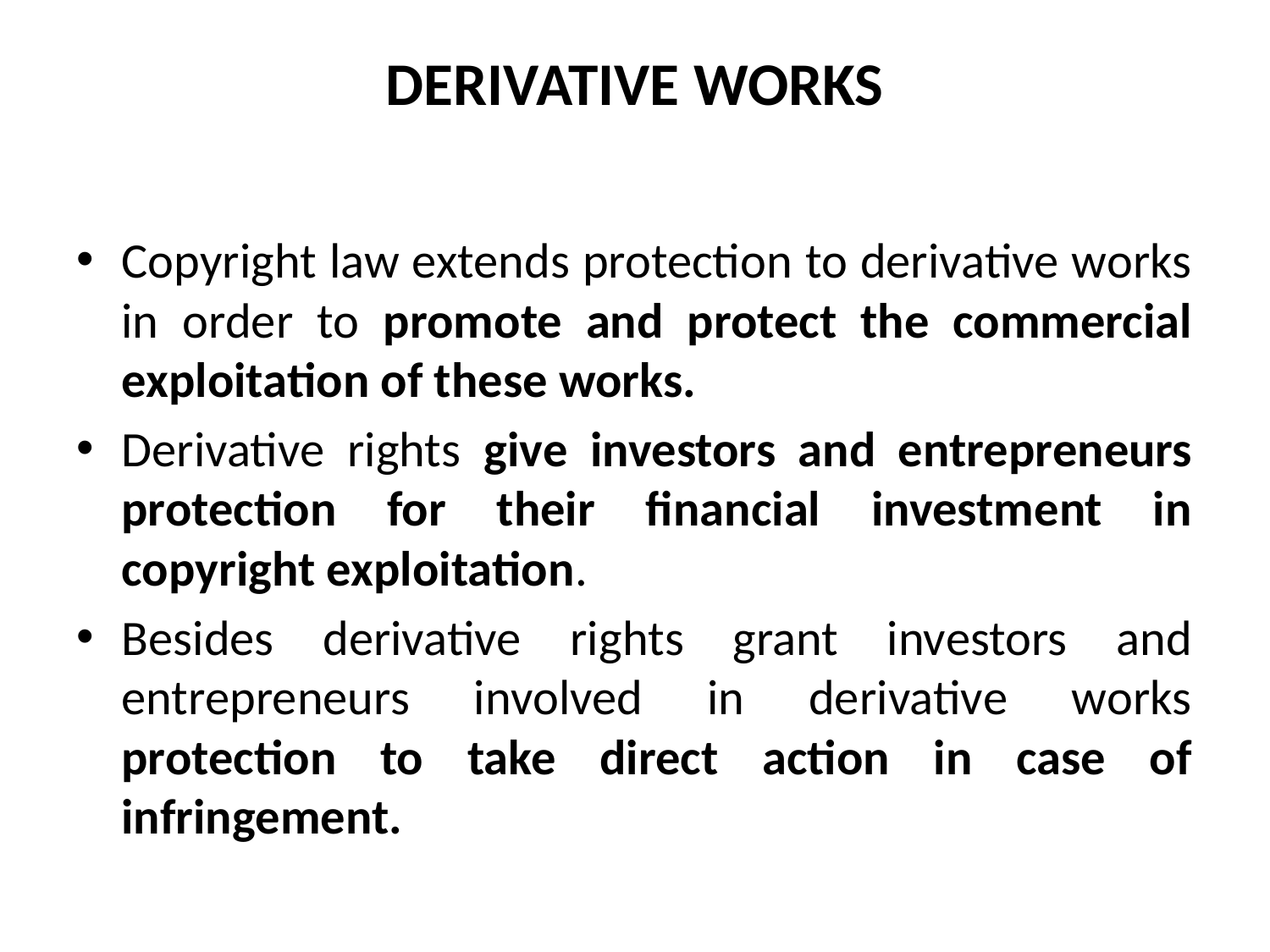

# DERIVATIVE WORKS
Copyright law extends protection to derivative works in order to promote and protect the commercial exploitation of these works.
Derivative rights give investors and entrepreneurs protection for their financial investment in copyright exploitation.
Besides derivative rights grant investors and entrepreneurs involved in derivative works protection to take direct action in case of infringement.